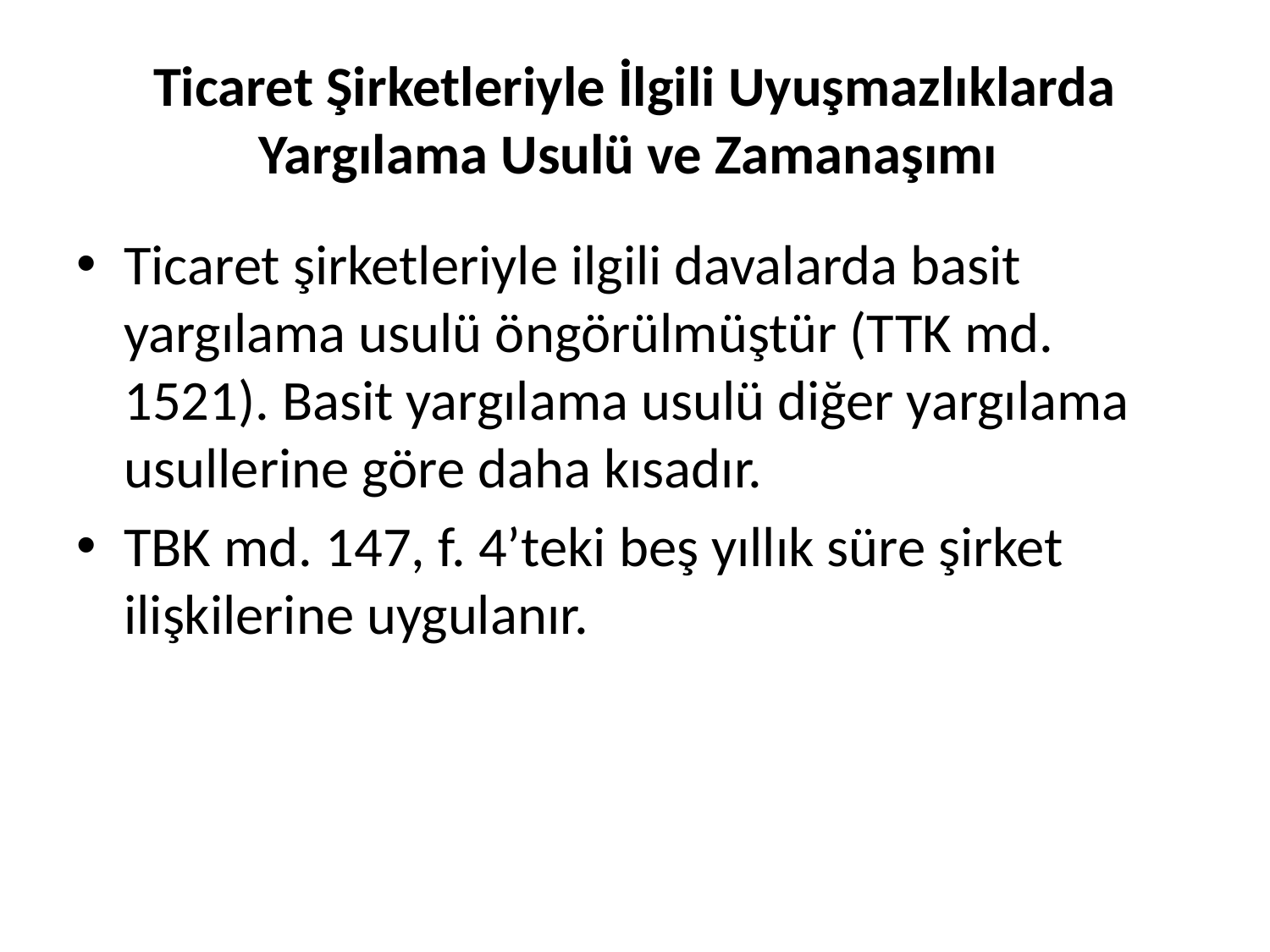

# Ticaret Şirketleriyle İlgili Uyuşmazlıklarda Yargılama Usulü ve Zamanaşımı
Ticaret şirketleriyle ilgili davalarda basit yargılama usulü öngörülmüştür (TTK md. 1521). Basit yargılama usulü diğer yargılama usullerine göre daha kısadır.
TBK md. 147, f. 4’teki beş yıllık süre şirket ilişkilerine uygulanır.